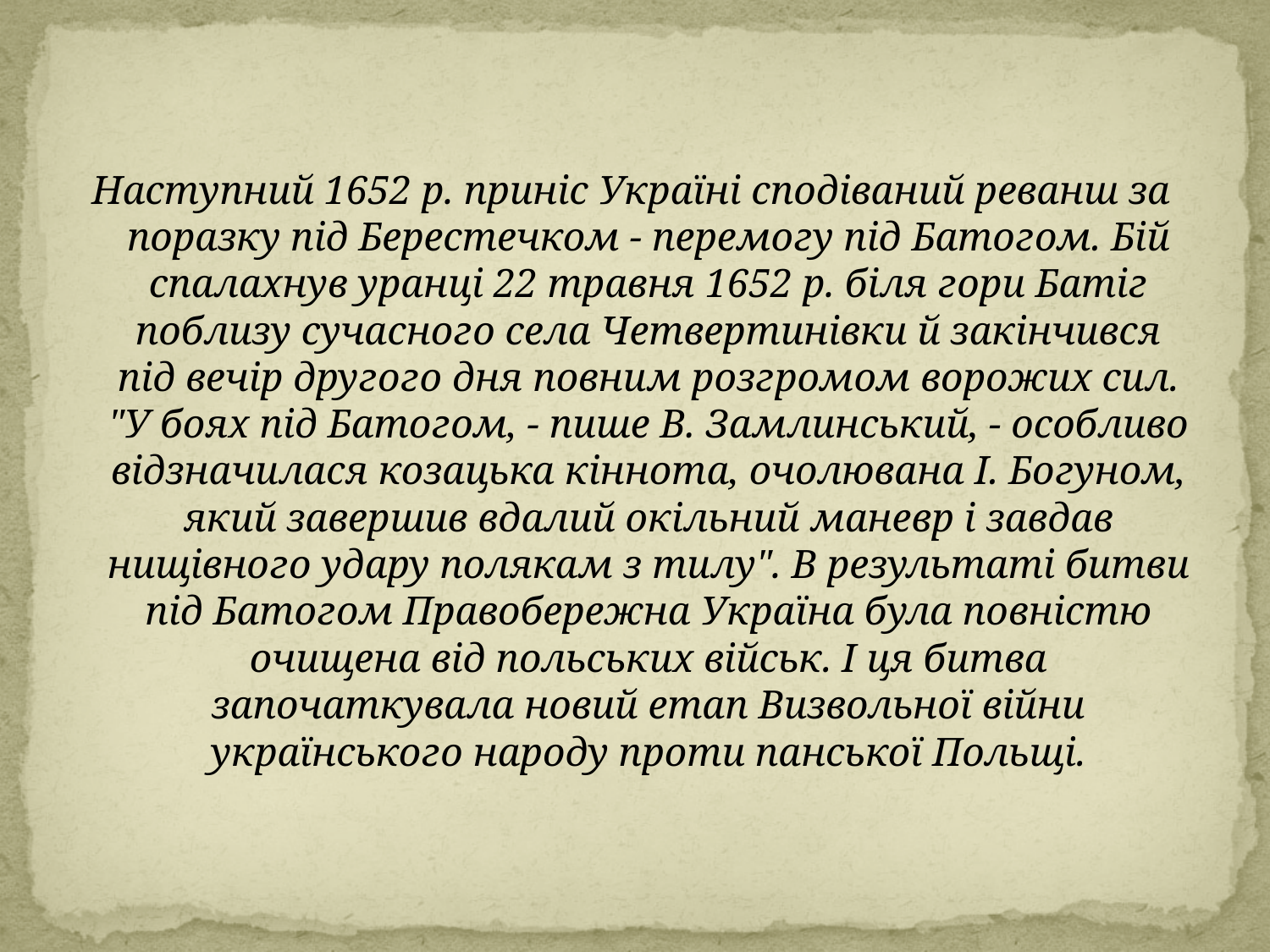

Наступний 1652 р. приніс Україні сподіваний реванш за поразку під Берестечком - перемогу під Батогом. Бій спалахнув уранці 22 травня 1652 р. біля гори Батіг поблизу сучасного села Четвертинівки й закінчився під вечір другого дня повним розгромом ворожих сил. "У боях під Батогом, - пише В. Замлинський, - особливо відзначилася козацька кіннота, очолювана І. Богуном, який завершив вдалий окільний маневр і завдав нищівного удару полякам з тилу". В результаті битви під Батогом Правобережна Україна була повністю очищена від польських військ. І ця битва започаткувала новий етап Визвольної війни українського народу проти панської Польщі.